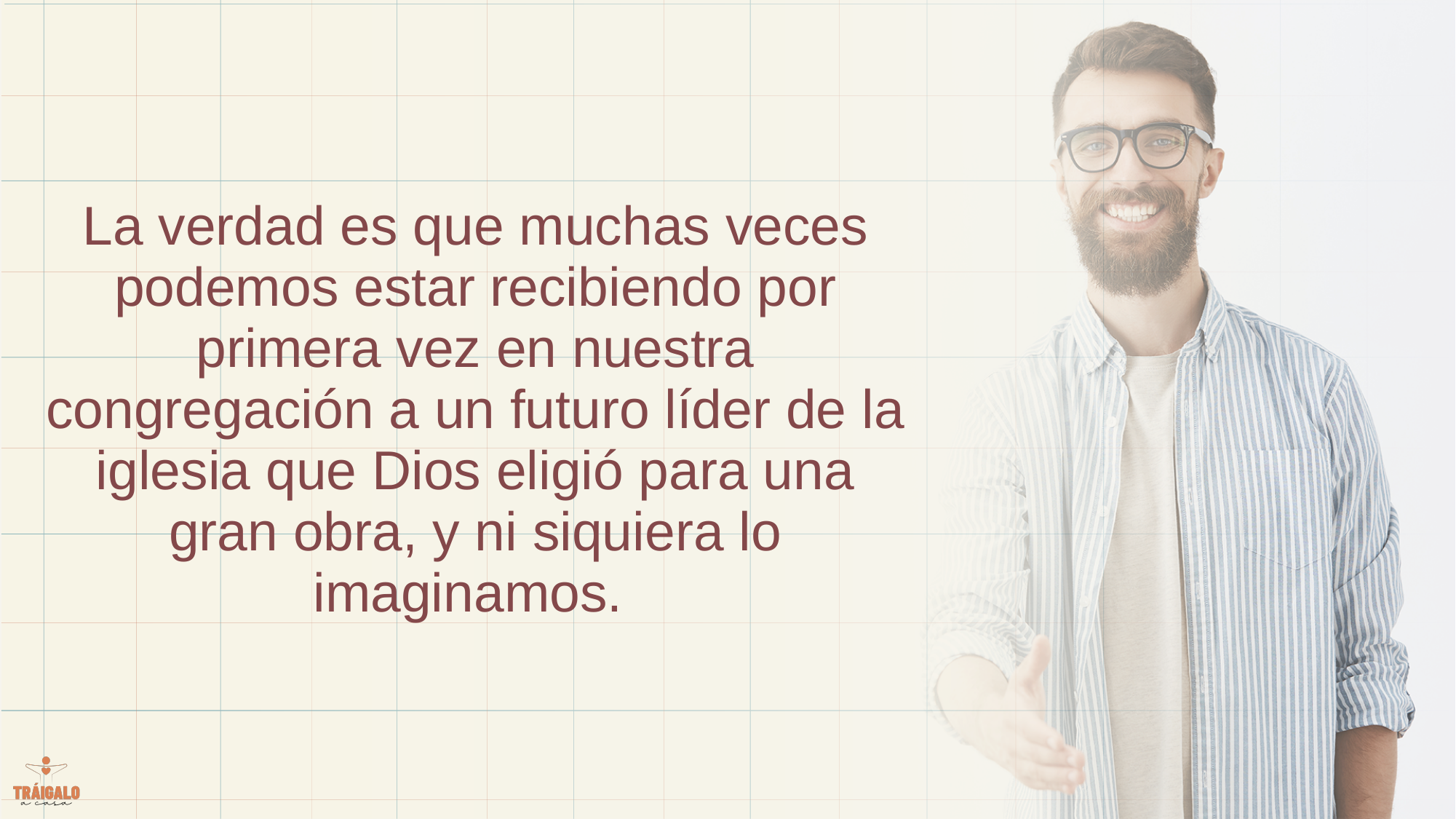

La verdad es que muchas veces podemos estar recibiendo por primera vez en nuestra congregación a un futuro líder de la iglesia que Dios eligió para una gran obra, y ni siquiera lo imaginamos.